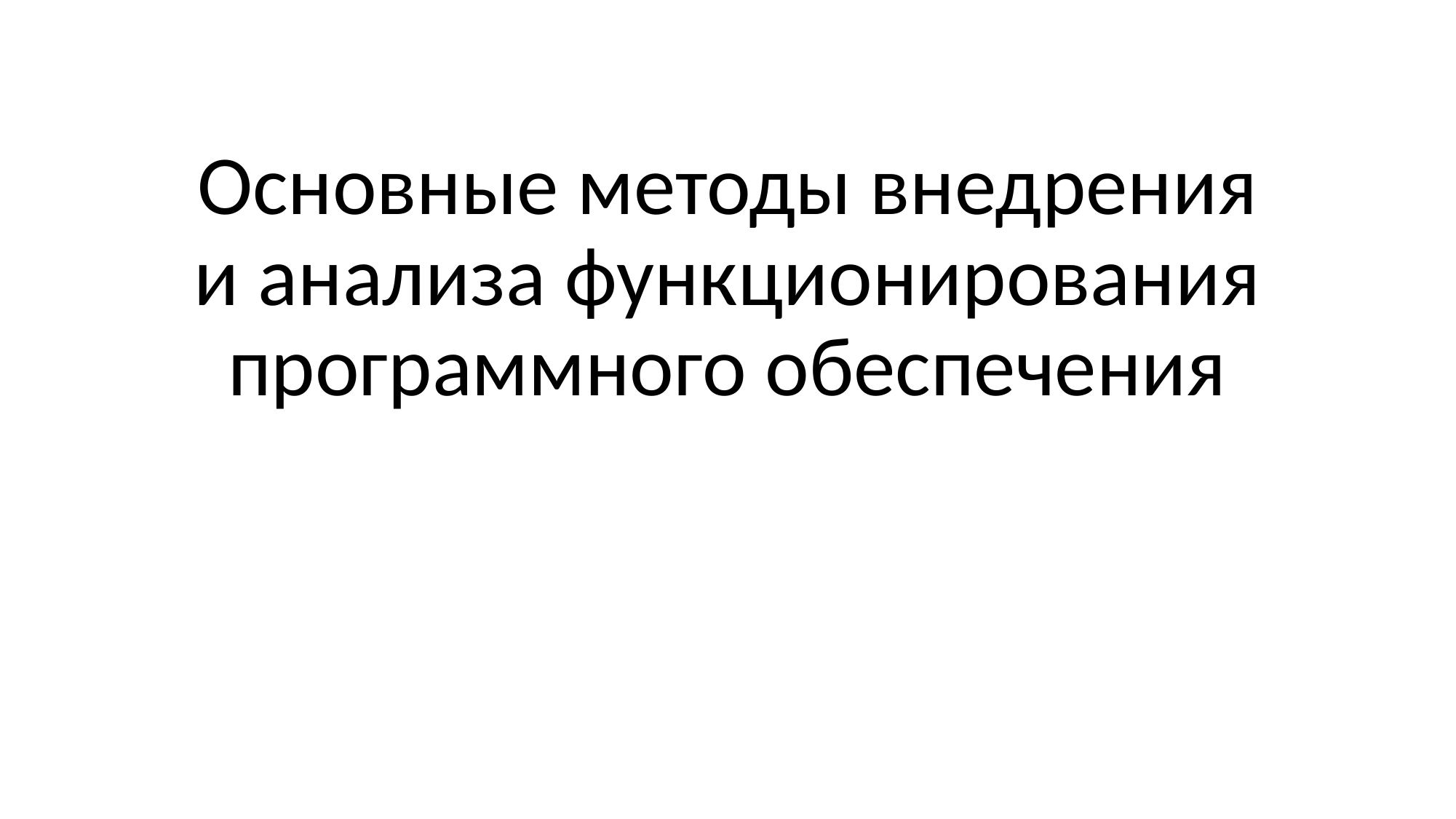

# Основные методы внедрения и анализа функционирования программного обеспечения